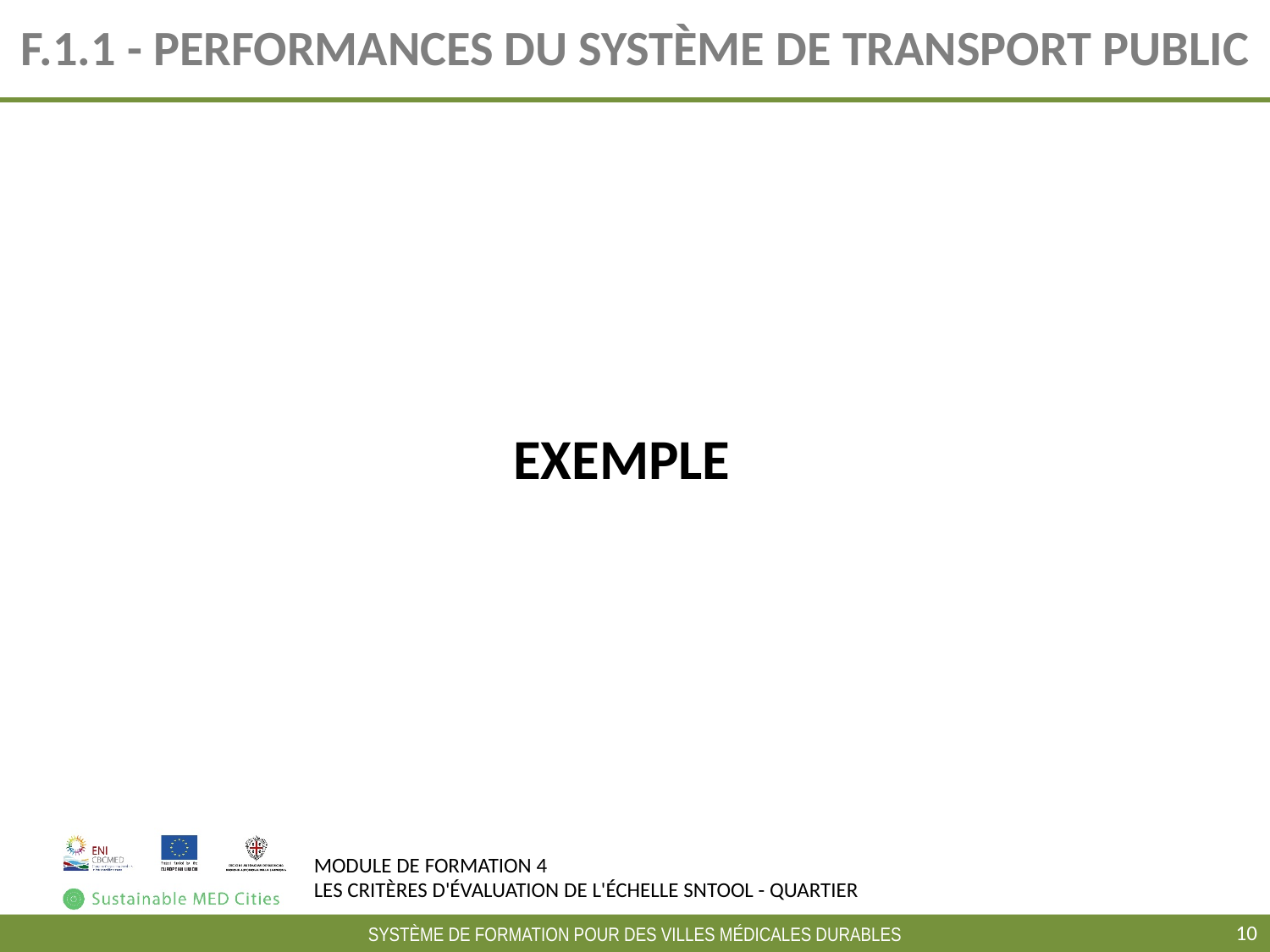

# F.1.1 - PERFORMANCES DU SYSTÈME DE TRANSPORT PUBLIC

EXEMPLE
10